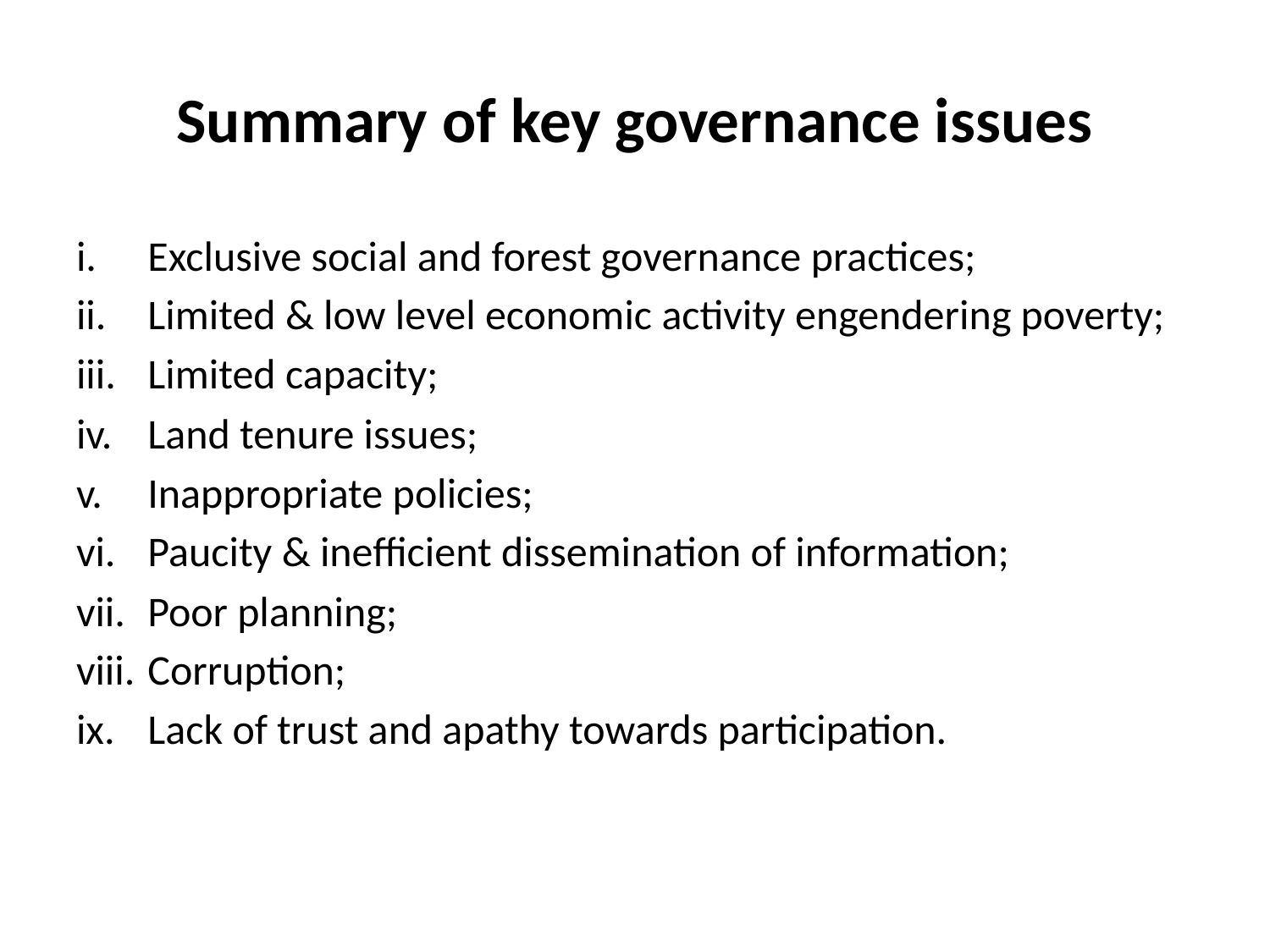

# Summary of key governance issues
Exclusive social and forest governance practices;
Limited & low level economic activity engendering poverty;
Limited capacity;
Land tenure issues;
Inappropriate policies;
Paucity & inefficient dissemination of information;
Poor planning;
Corruption;
Lack of trust and apathy towards participation.